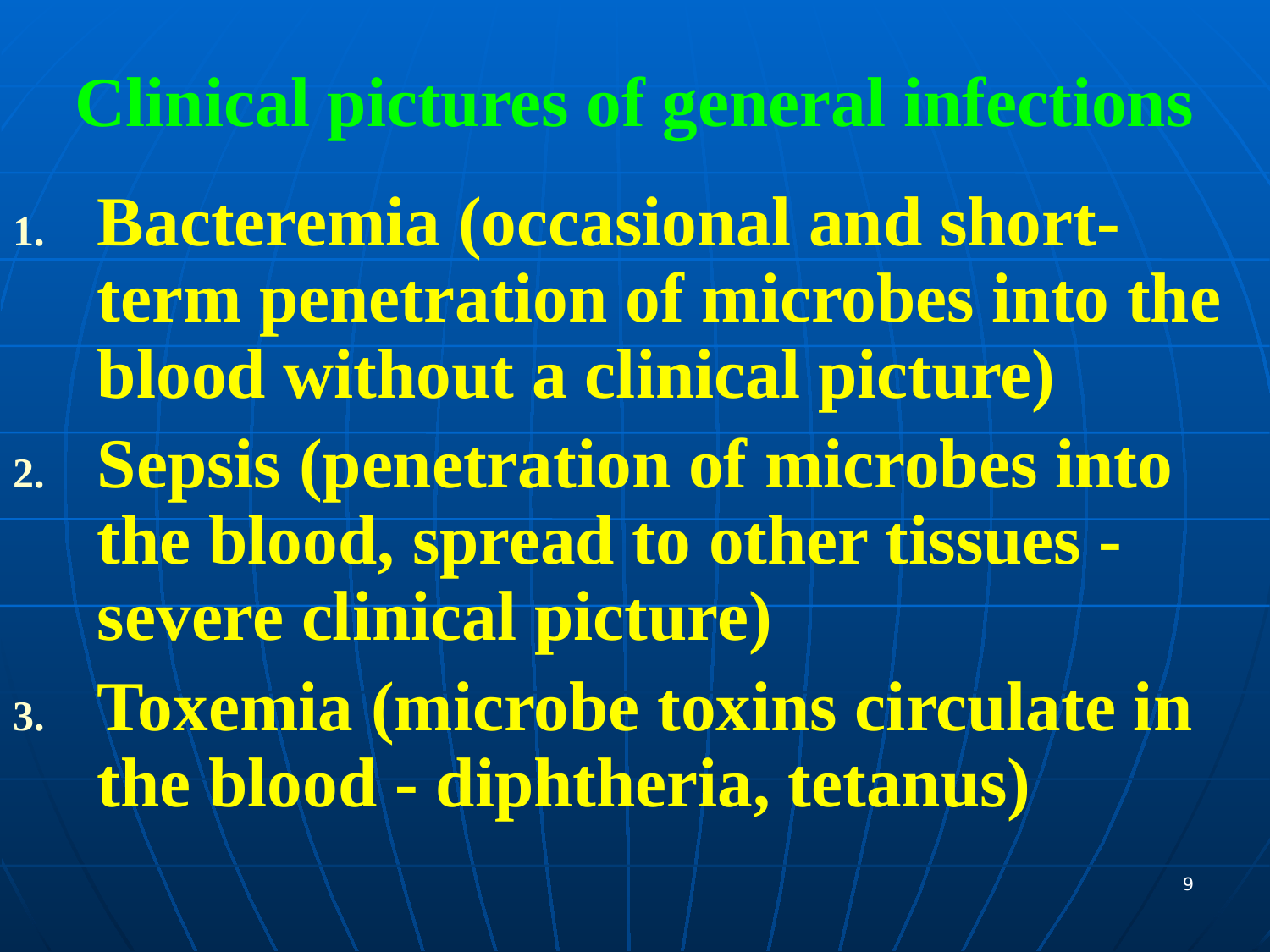

# Clinical pictures of general infections
Bacteremia (occasional and short-term penetration of microbes into the blood without a clinical picture)
Sepsis (penetration of microbes into the blood, spread to other tissues - severe clinical picture)
Toxemia (microbe toxins circulate in the blood - diphtheria, tetanus)
9